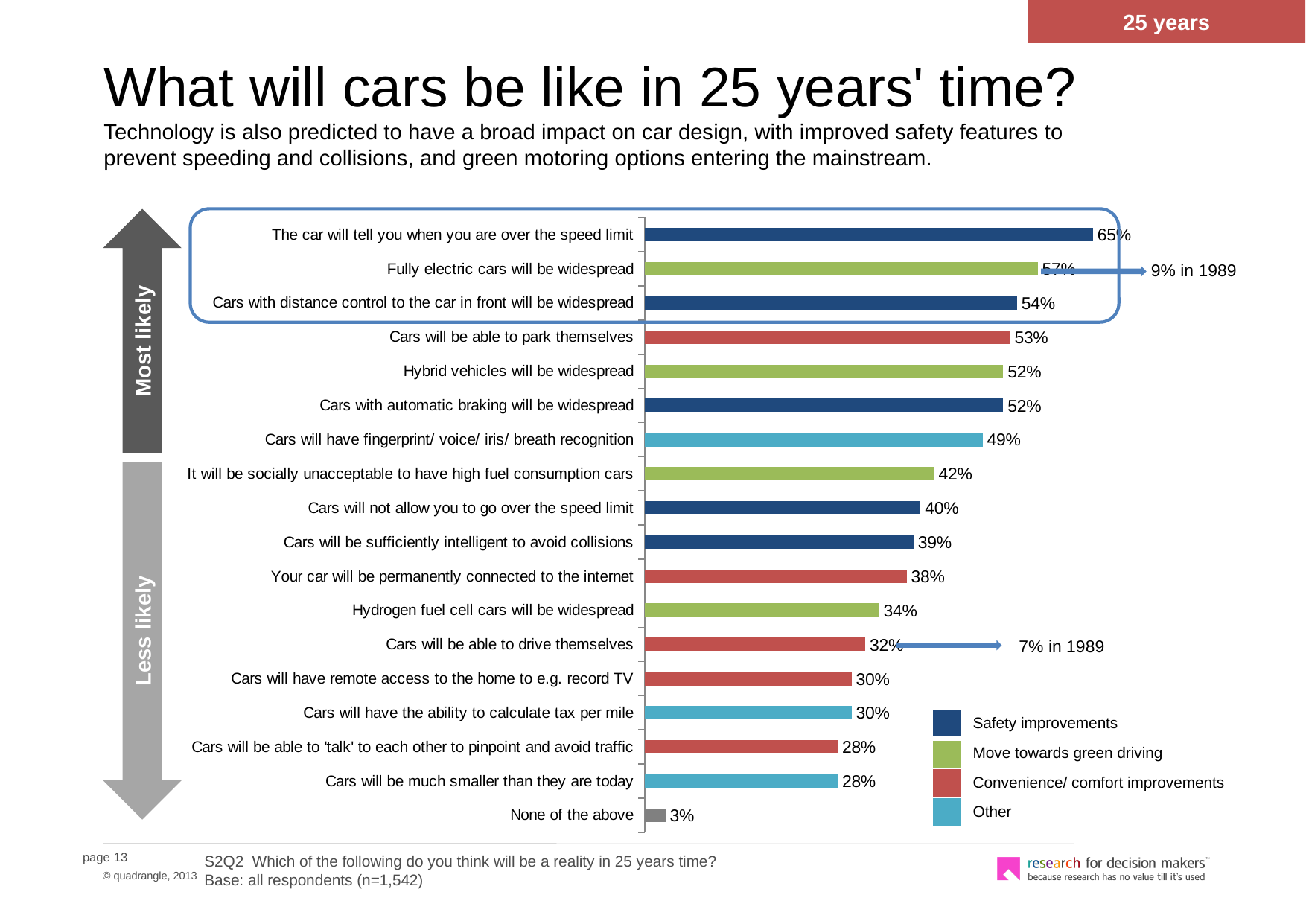

25 years
# What will cars be like in 25 years' time? Technology is also predicted to have a broad impact on car design, with improved safety features to prevent speeding and collisions, and green motoring options entering the mainstream.

### Chart

| Category |  |
|---|---|
| None of the above | 0.030000000000000002 |
| Cars will be much smaller than they are today | 0.2800000000000001 |
| Cars will be able to 'talk' to each other to pinpoint and avoid traffic | 0.2800000000000001 |
| Cars will have the ability to calculate tax per mile | 0.3000000000000003 |
| Cars will have remote access to the home to e.g. record TV | 0.3000000000000003 |
| Cars will be able to drive themselves | 0.32000000000000095 |
| Hydrogen fuel cell cars will be widespread | 0.34 |
| Your car will be permanently connected to the internet | 0.38000000000000095 |
| Cars will be sufficiently intelligent to avoid collisions | 0.39000000000000096 |
| Cars will not allow you to go over the speed limit | 0.4 |
| It will be socially unacceptable to have high fuel consumption cars | 0.4200000000000003 |
| Cars will have fingerprint/ voice/ iris/ breath recognition | 0.4900000000000003 |
| Cars with automatic braking will be widespread | 0.52 |
| Hybrid vehicles will be widespread | 0.52 |
| Cars will be able to park themselves | 0.53 |
| Cars with distance control to the car in front will be widespread | 0.54 |
| Fully electric cars will be widespread | 0.57 |
| The car will tell you when you are over the speed limit | 0.650000000000002 |
9% in 1989

Most likely
Less likely
7% in 1989

|  | Safety improvements |
| --- | --- |
|  | Move towards green driving |
|  | Convenience/ comfort improvements |
|  | Other |
S2Q2  Which of the following do you think will be a reality in 25 years time?
Base: all respondents (n=1,542)